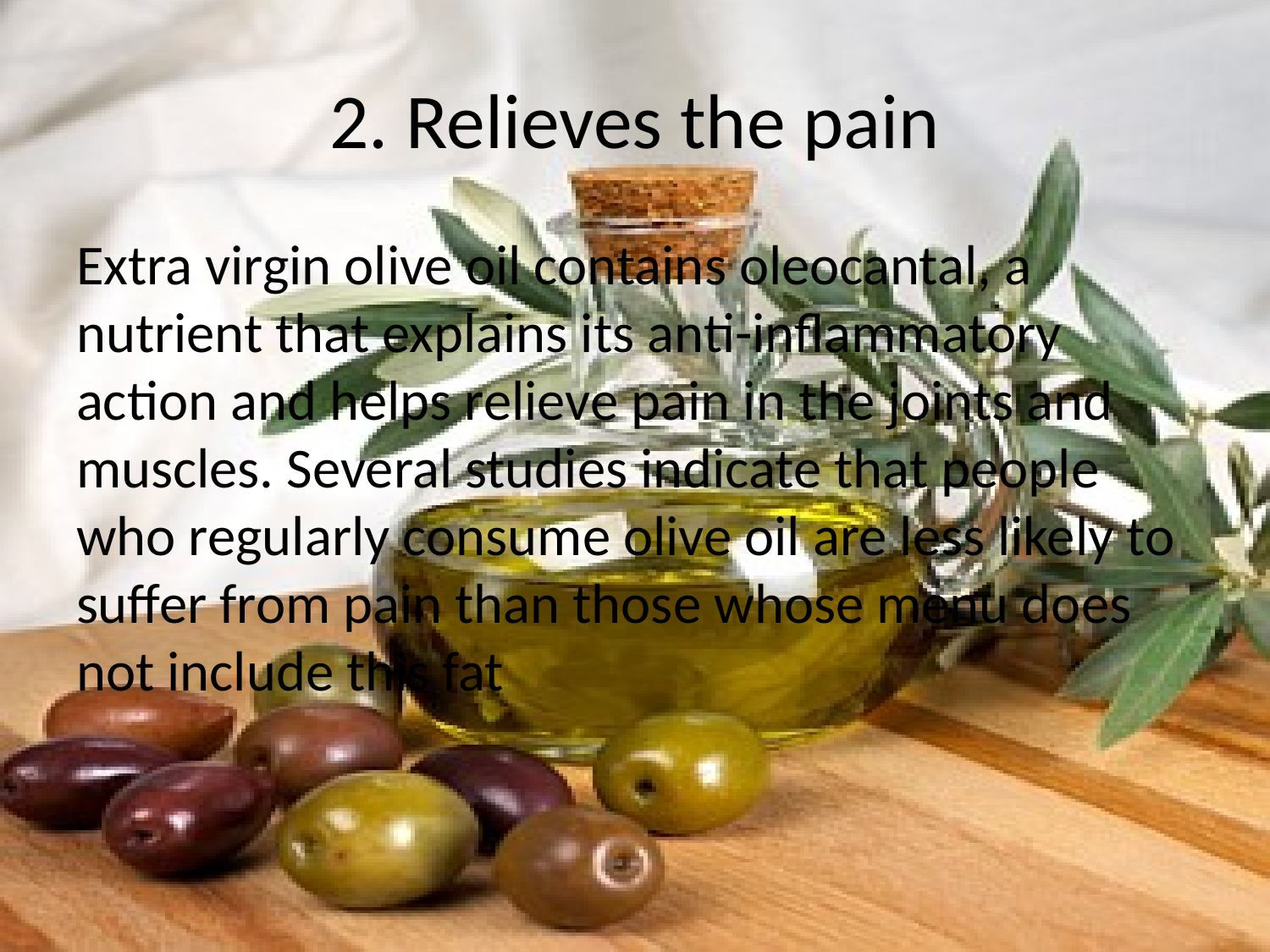

# 2. Relieves the pain
Extra virgin olive oil contains oleocantal, a nutrient that explains its anti-inflammatory action and helps relieve pain in the joints and muscles. Several studies indicate that people who regularly consume olive oil are less likely to suffer from pain than those whose menu does not include this fat